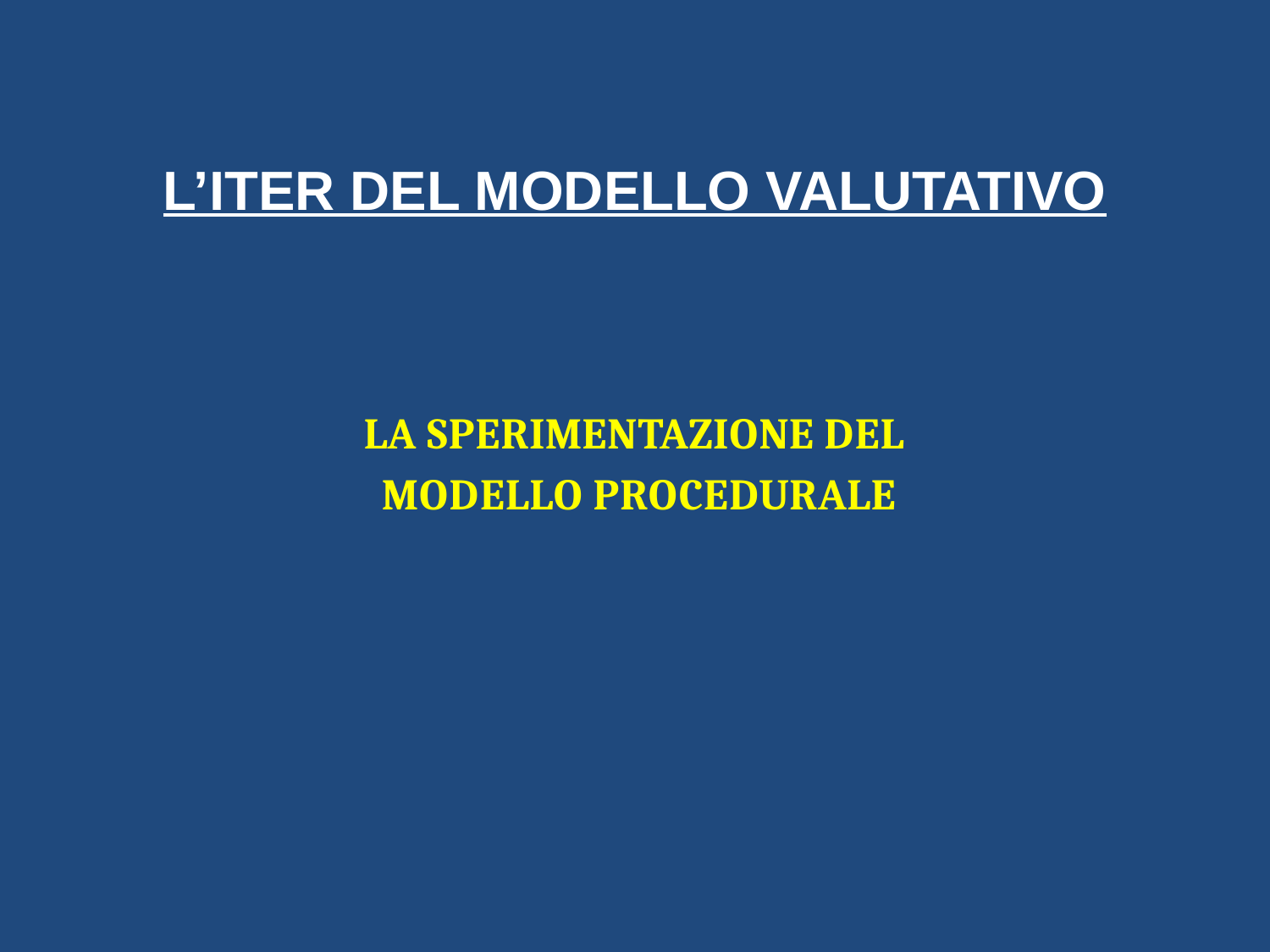

# L’ITER DEL MODELLO VALUTATIVO

LA SPERIMENTAZIONE DEL
MODELLO PROCEDURALE